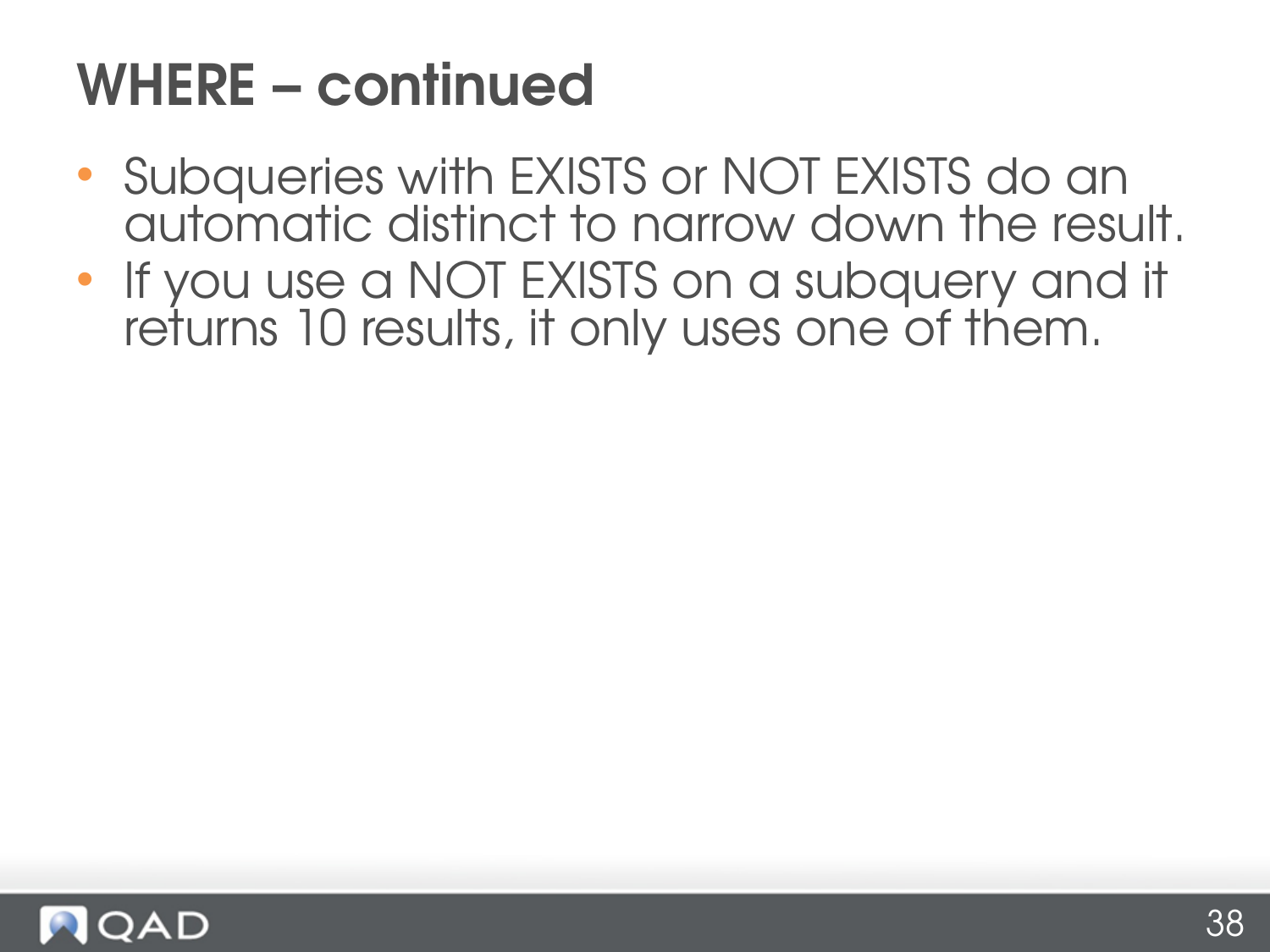

# WHERE – continued
Subqueries with EXISTS or NOT EXISTS do an automatic distinct to narrow down the result.
If you use a NOT EXISTS on a subquery and it returns 10 results, it only uses one of them.
38